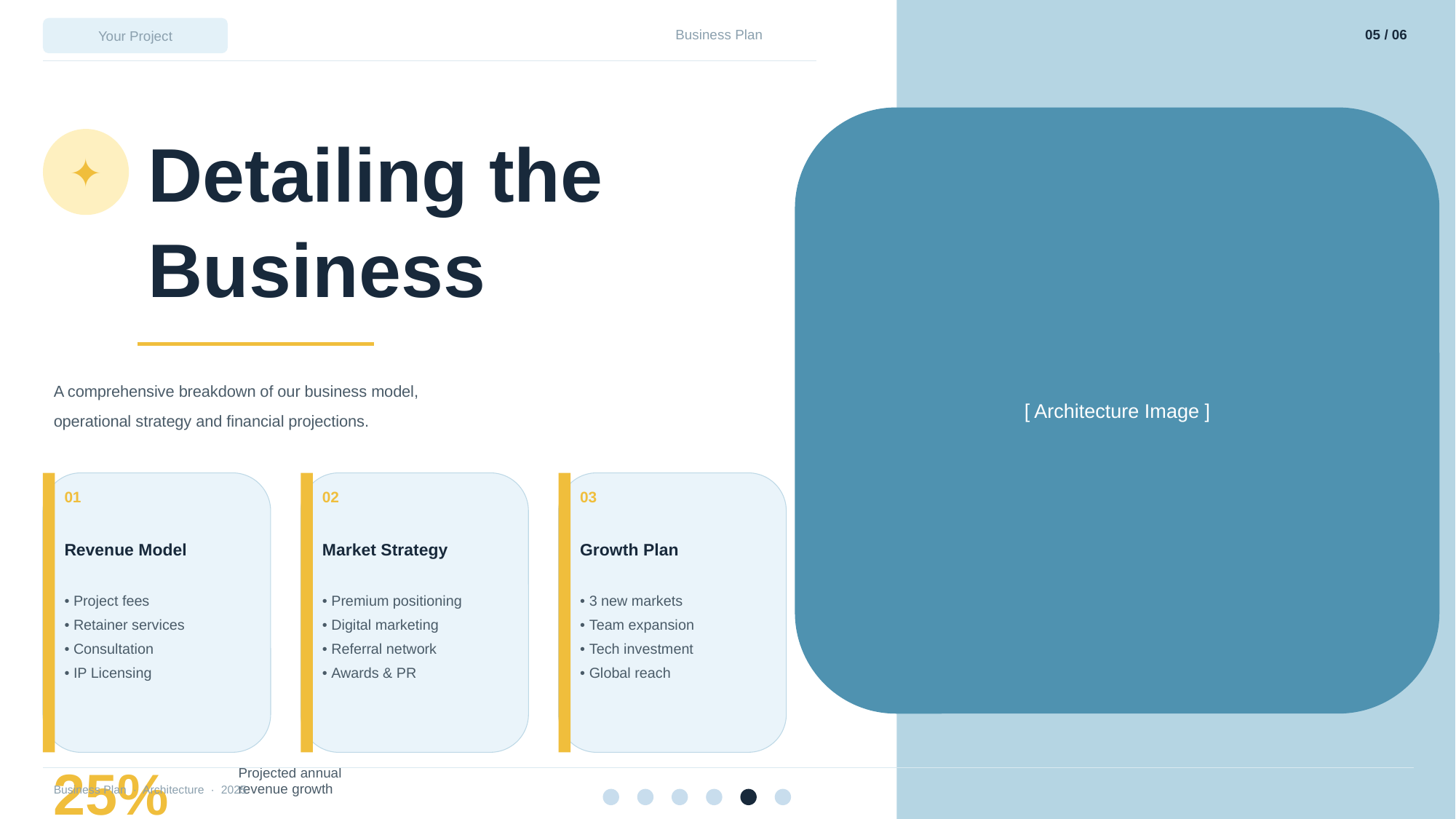

Your Project
Business Plan
05 / 06
[ Architecture Image ]
Detailing the
Business

✦
A comprehensive breakdown of our business model,
operational strategy and financial projections.

01

02

03
Revenue Model
Market Strategy
Growth Plan
• Project fees
• Retainer services
• Consultation
• IP Licensing
• Premium positioning
• Digital marketing
• Referral network
• Awards & PR
• 3 new markets
• Team expansion
• Tech investment
• Global reach
25%
Projected annual
revenue growth
Business Plan  ·  Architecture  ·  2025